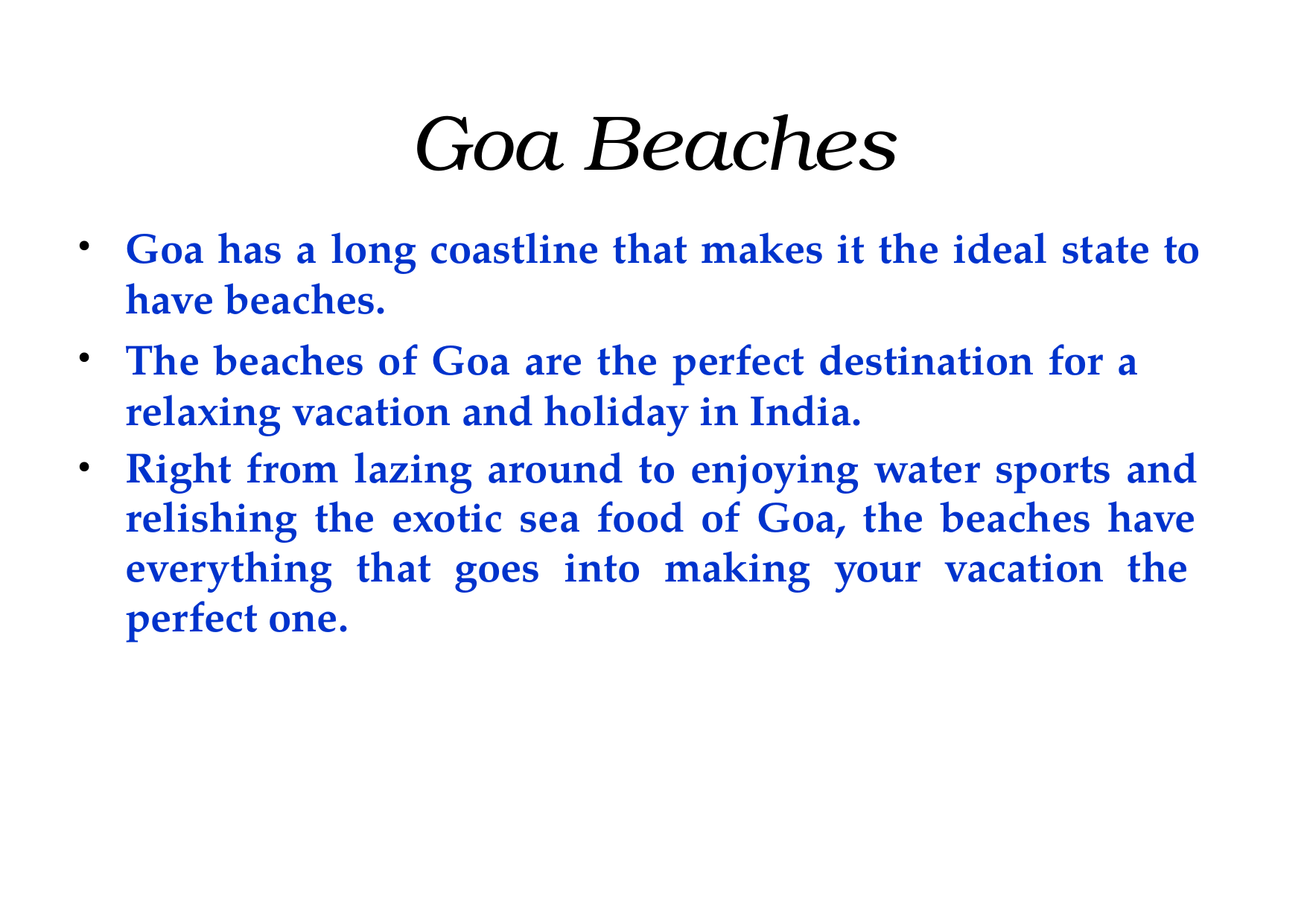

# Goa Beaches
Goa has a long coastline that makes it the ideal state to  have beaches.
The beaches of Goa are the perfect destination for a  relaxing vacation and holiday in India.
Right from lazing around to enjoying water sports and  relishing the exotic sea food of Goa, the beaches have  everything that goes into making your vacation the  perfect one.